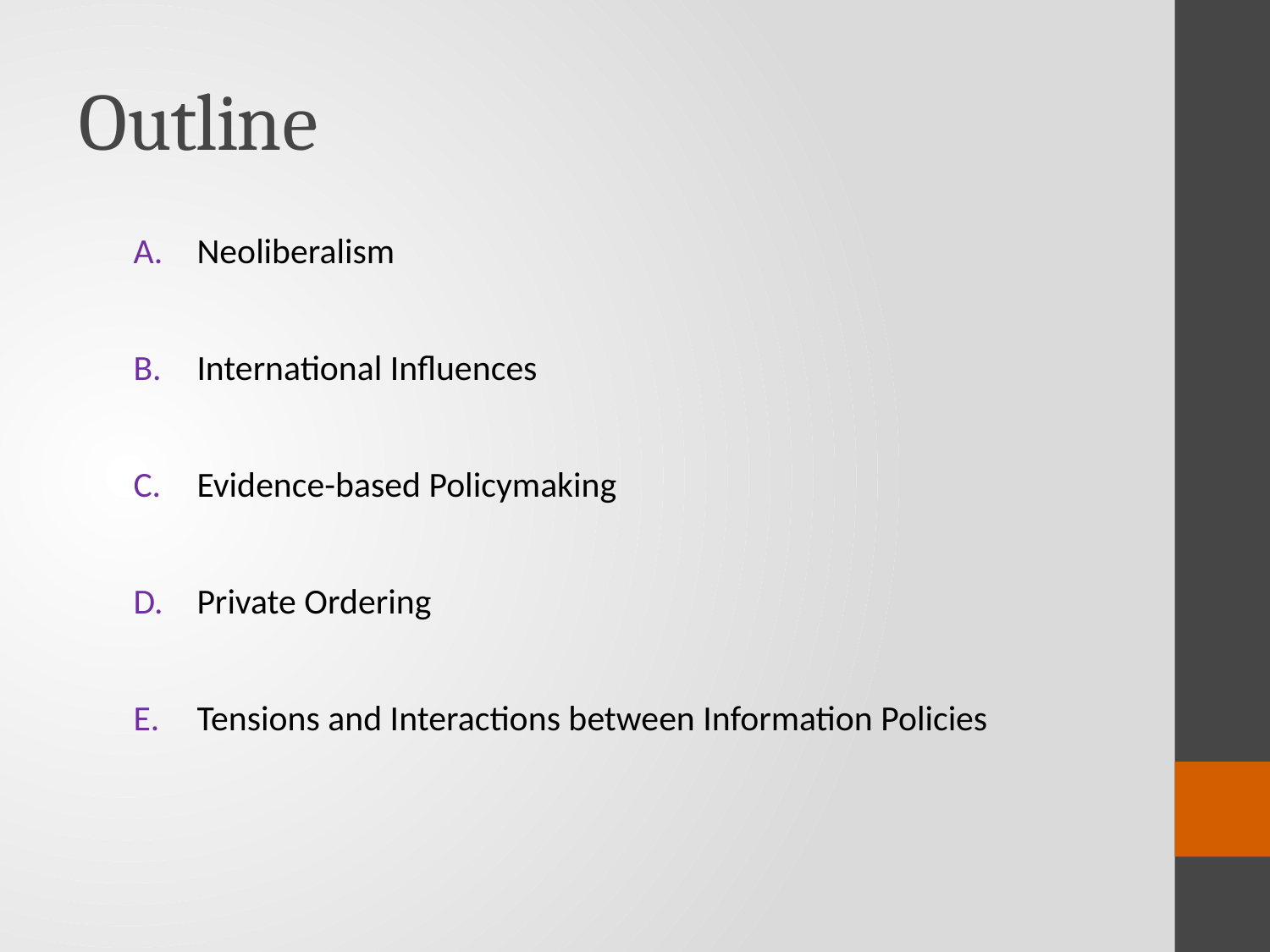

# Outline
Neoliberalism

International Influences

Evidence-based Policymaking

Private Ordering

Tensions and Interactions between Information Policies